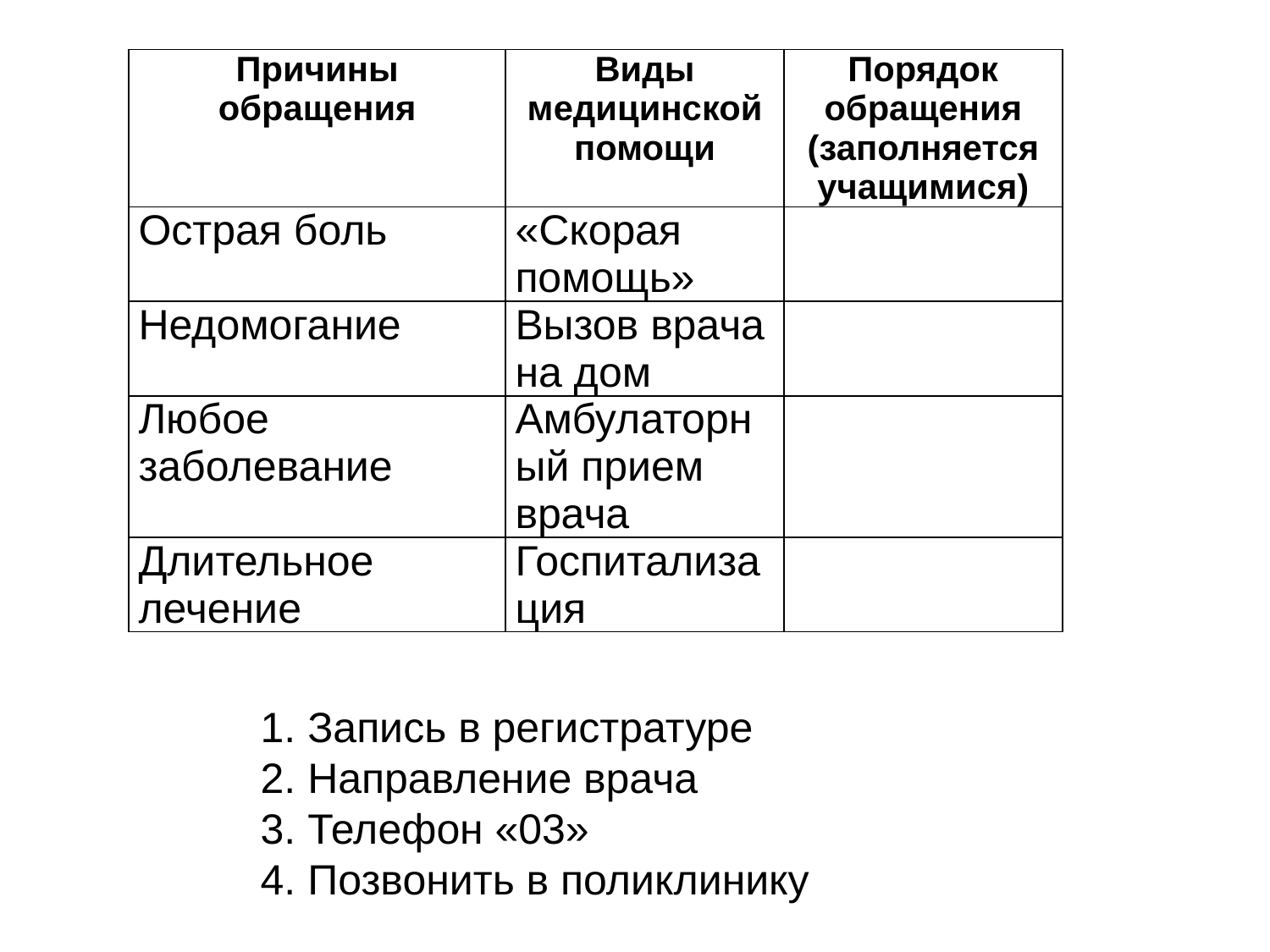

| Причины обращения | Виды медицинской помощи | Порядок обращения (заполняется учащимися) |
| --- | --- | --- |
| Острая боль | «Скорая помощь» |  |
| Недомогание | Вызов врача на дом |  |
| Любое заболевание | Амбулаторный прием врача |  |
| Длительное лечение | Госпитализация |  |
1. Запись в регистратуре
2. Направление врача
3. Телефон «03»
4. Позвонить в поликлинику